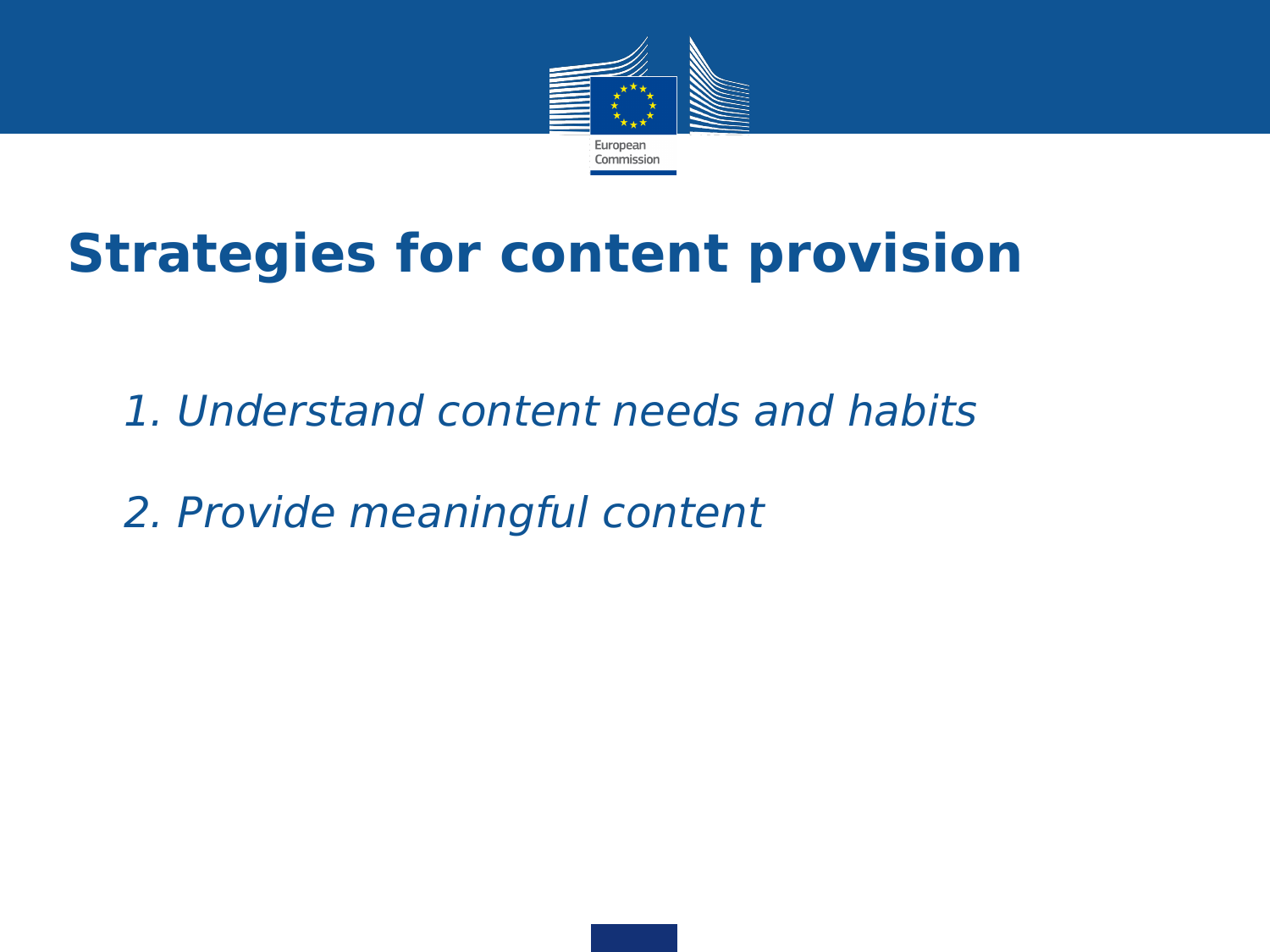

# Strategies for content provision
1. Understand content needs and habits
2. Provide meaningful content